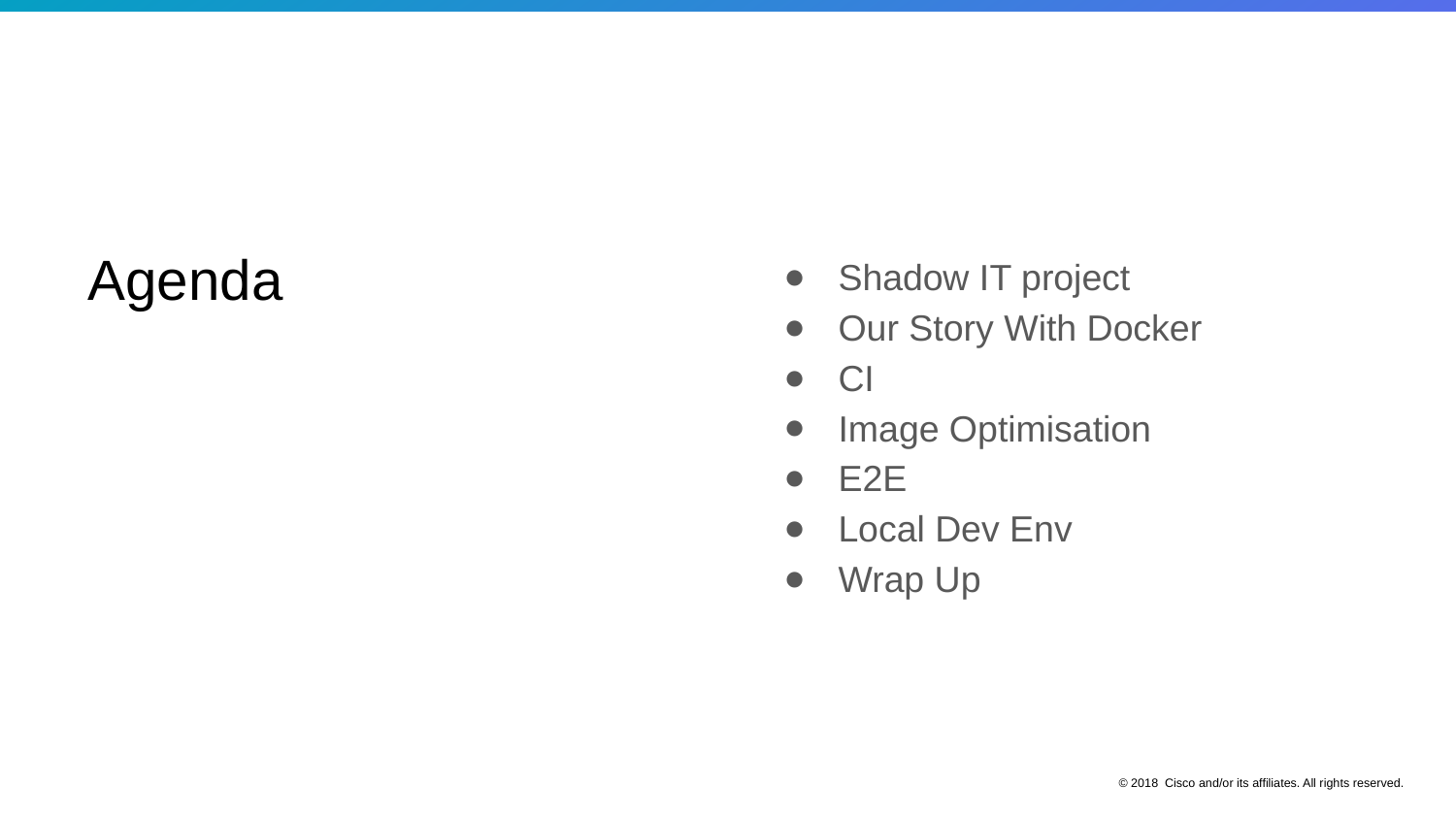

Agenda
Shadow IT project
Our Story With Docker
CI
Image Optimisation
E2E
Local Dev Env
Wrap Up

© 2018  Cisco and/or its affiliates. All rights reserved.